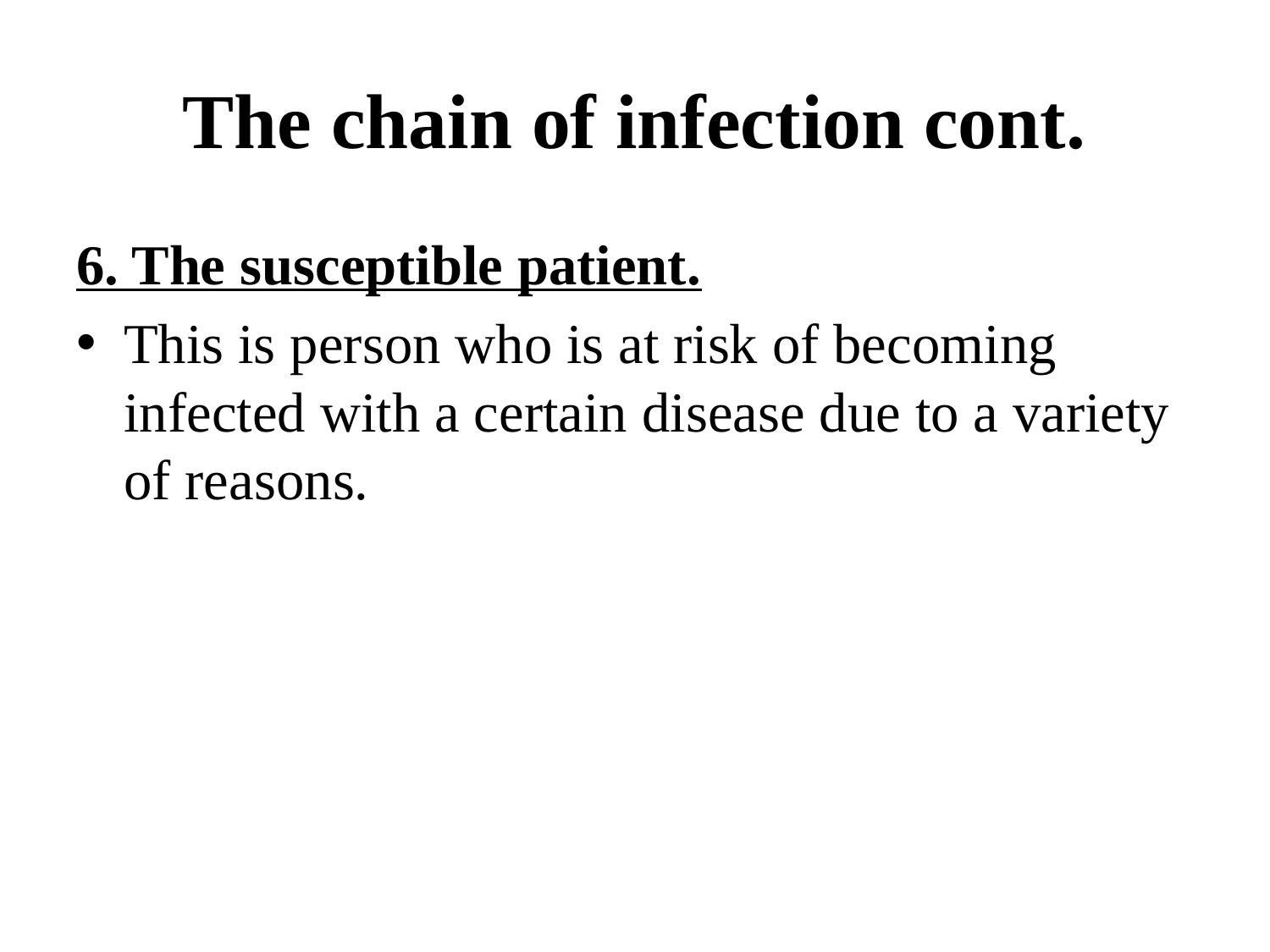

# The chain of infection cont.
6. The susceptible patient.
This is person who is at risk of becoming infected with a certain disease due to a variety of reasons.